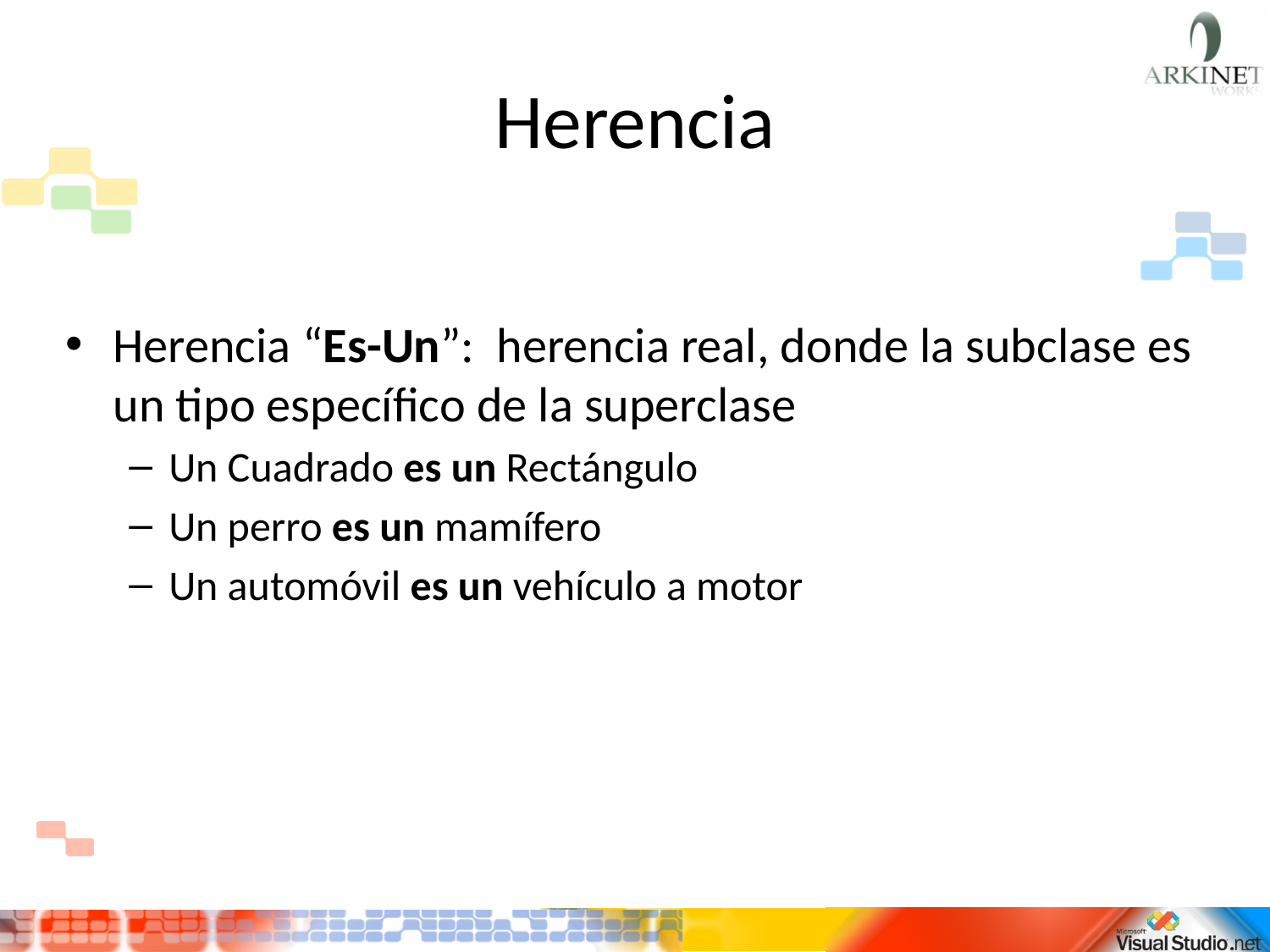

# Herencia
Herencia “Es-Un”:  herencia real, donde la subclase es  un tipo específico de la superclase
Un Cuadrado es un Rectángulo
Un perro es un mamífero
Un automóvil es un vehículo a motor